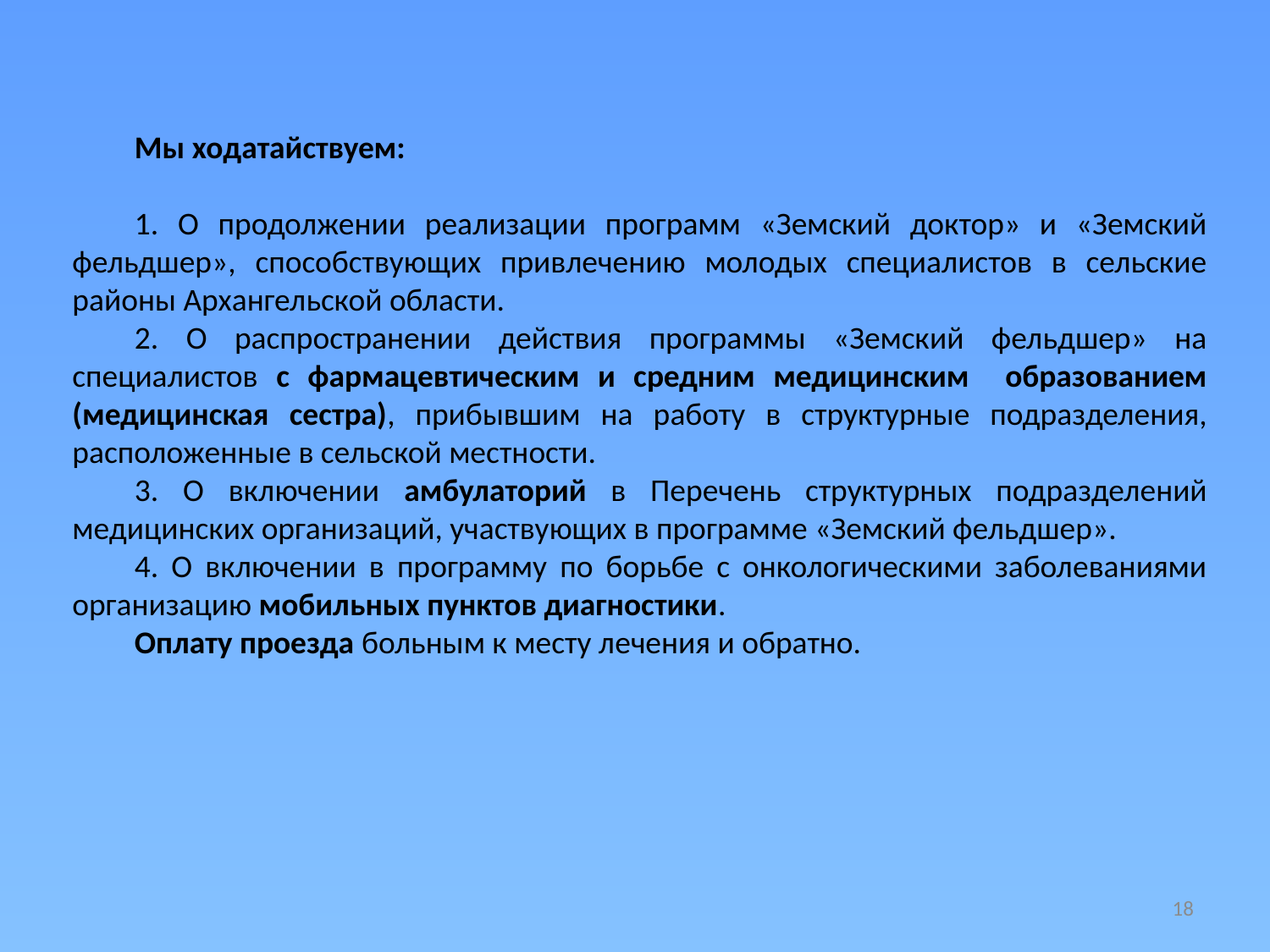

Мы ходатайствуем:

1. О продолжении реализации программ «Земский доктор» и «Земский фельдшер», способствующих привлечению молодых специалистов в сельские районы Архангельской области.
2. О распространении действия программы «Земский фельдшер» на специалистов с фармацевтическим и средним медицинским  образованием (медицинская сестра), прибывшим на работу в структурные подразделения, расположенные в сельской местности.
3. О включении амбулаторий в Перечень структурных подразделений медицинских организаций, участвующих в программе «Земский фельдшер».
4. О включении в программу по борьбе с онкологическими заболеваниями организацию мобильных пунктов диагностики.
Оплату проезда больным к месту лечения и обратно.

18